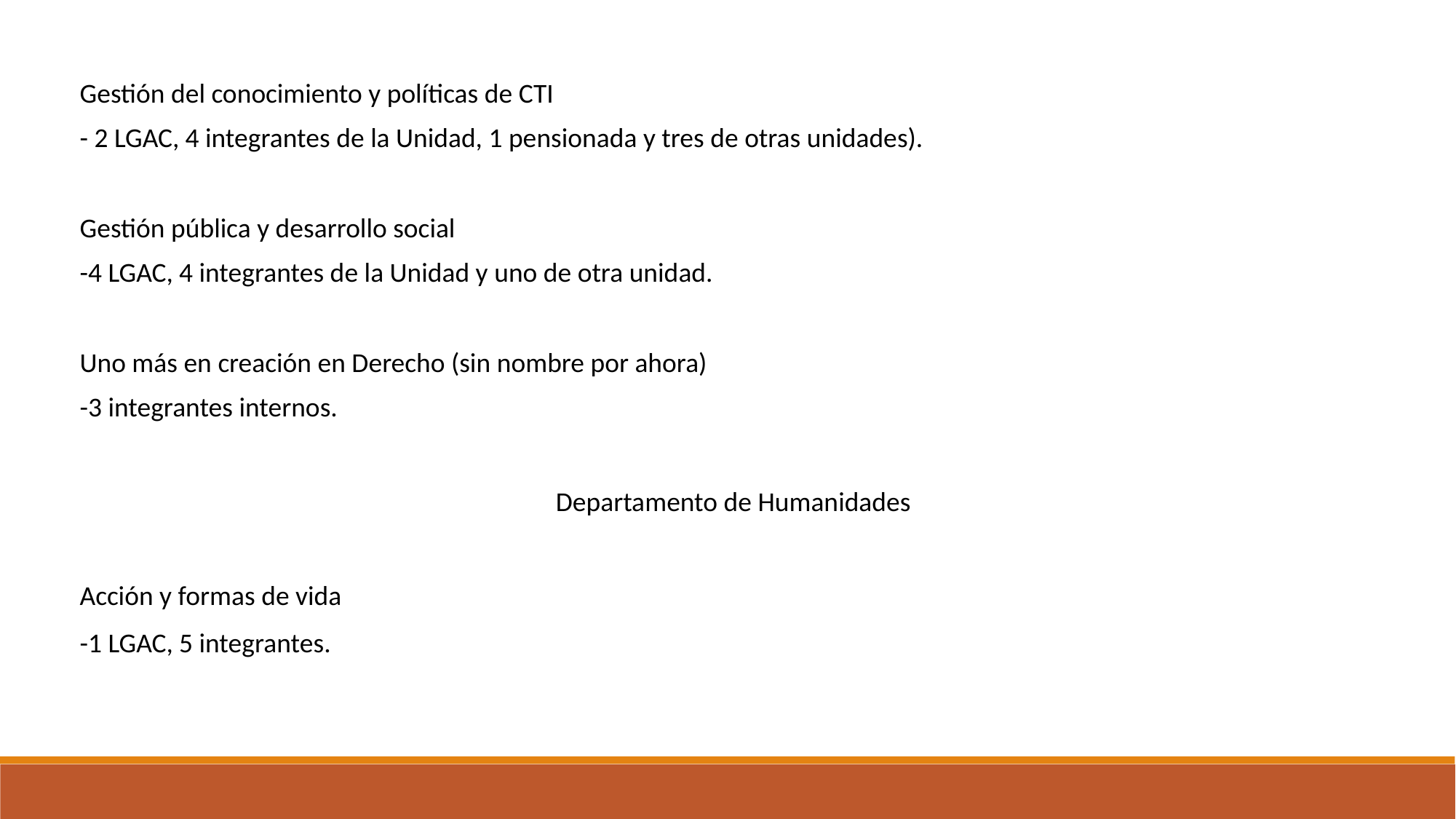

Gestión del conocimiento y políticas de CTI
- 2 LGAC, 4 integrantes de la Unidad, 1 pensionada y tres de otras unidades).

Gestión pública y desarrollo social
-4 LGAC, 4 integrantes de la Unidad y uno de otra unidad.

Uno más en creación en Derecho (sin nombre por ahora)
-3 integrantes internos.

Departamento de Humanidades

Acción y formas de vida
-1 LGAC, 5 integrantes.